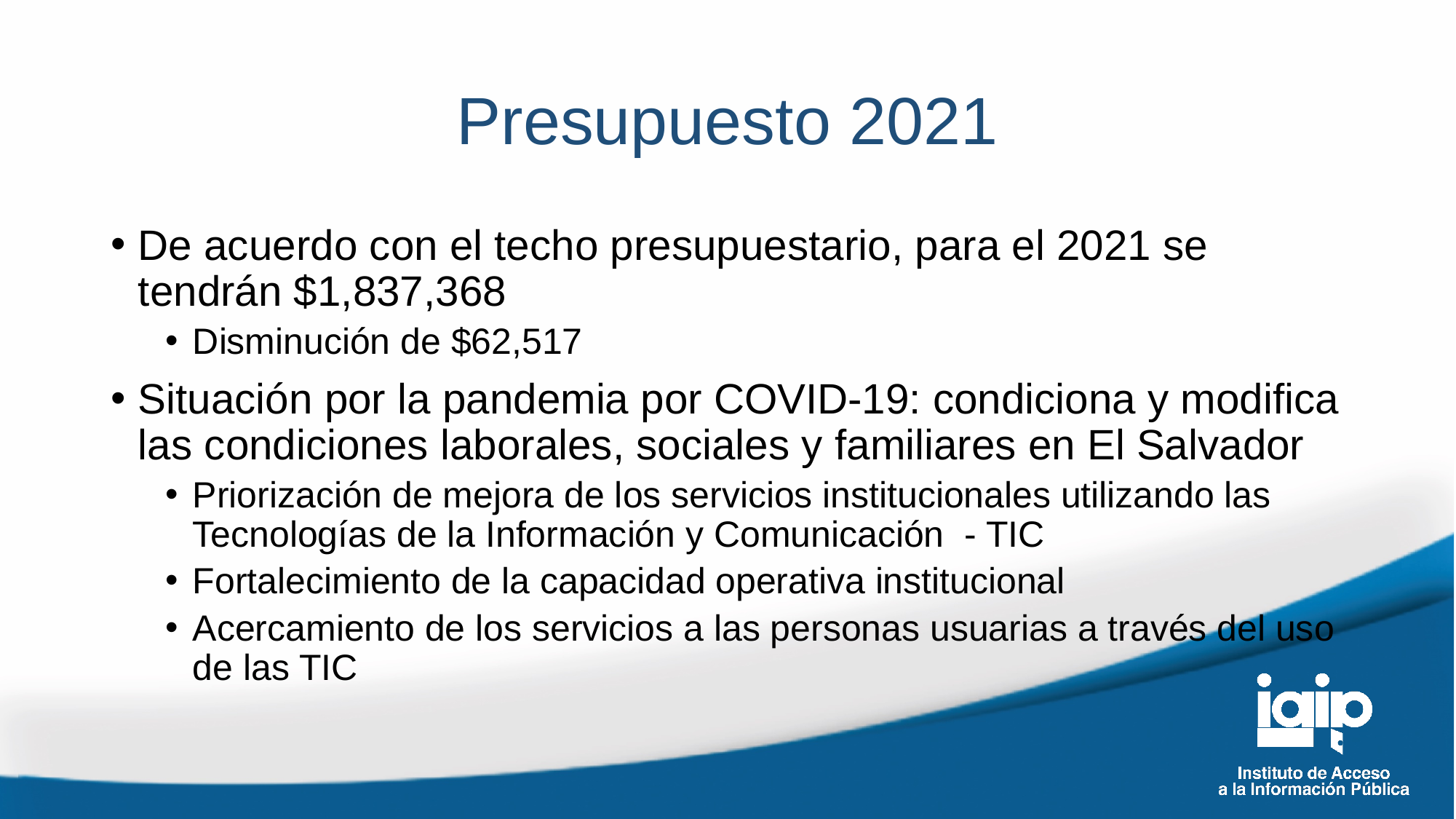

# Presupuesto 2021
De acuerdo con el techo presupuestario, para el 2021 se tendrán $1,837,368
Disminución de $62,517
Situación por la pandemia por COVID-19: condiciona y modifica las condiciones laborales, sociales y familiares en El Salvador
Priorización de mejora de los servicios institucionales utilizando las Tecnologías de la Información y Comunicación  - TIC
Fortalecimiento de la capacidad operativa institucional
Acercamiento de los servicios a las personas usuarias a través del uso de las TIC